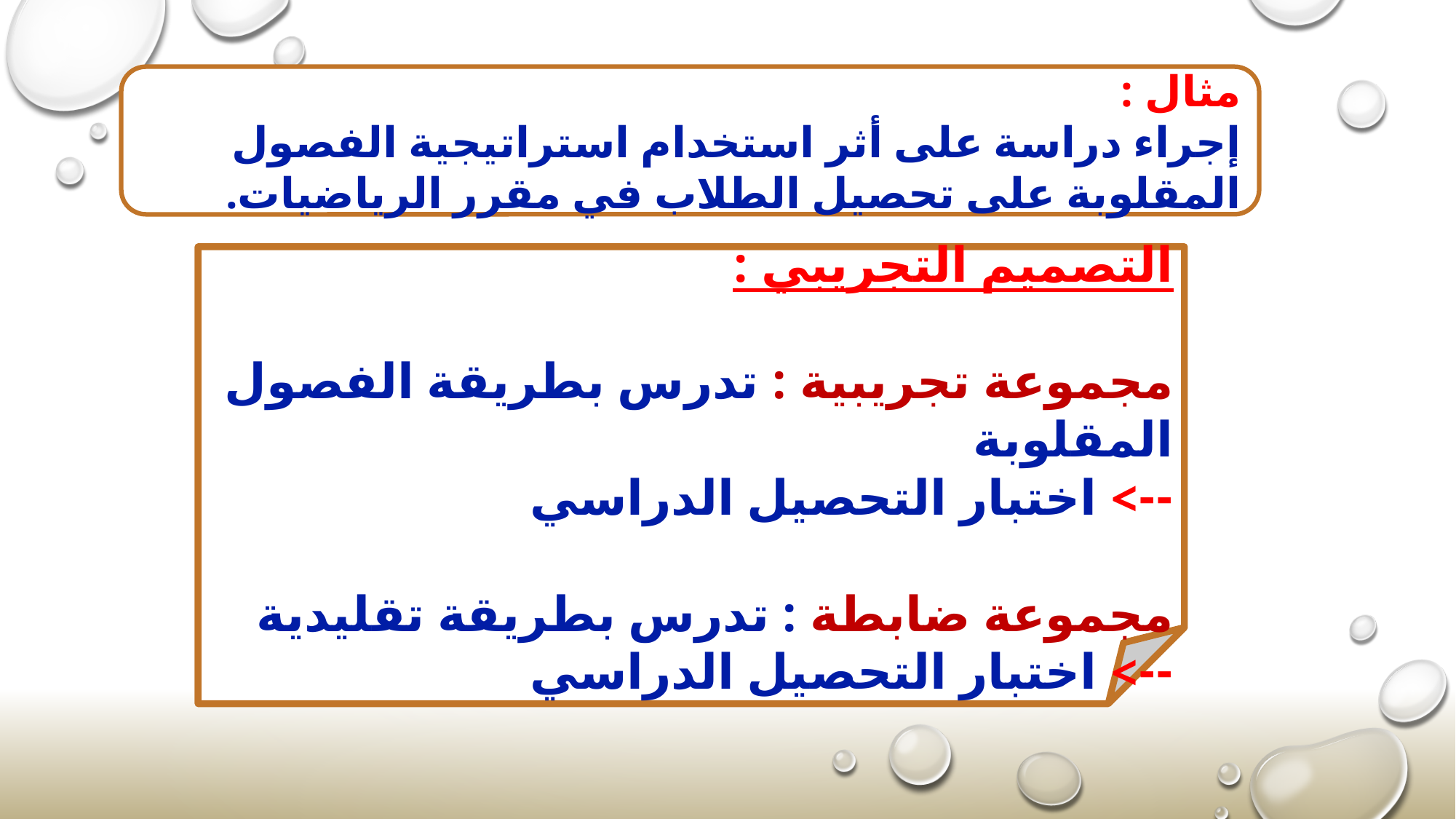

مثال :
إجراء دراسة على أثر استخدام استراتيجية الفصول المقلوبة على تحصيل الطلاب في مقرر الرياضيات.

التصميم التجريبي :

مجموعة تجريبية : تدرس بطريقة الفصول المقلوبة
--> اختبار التحصيل الدراسي

مجموعة ضابطة : تدرس بطريقة تقليدية --> اختبار التحصيل الدراسي